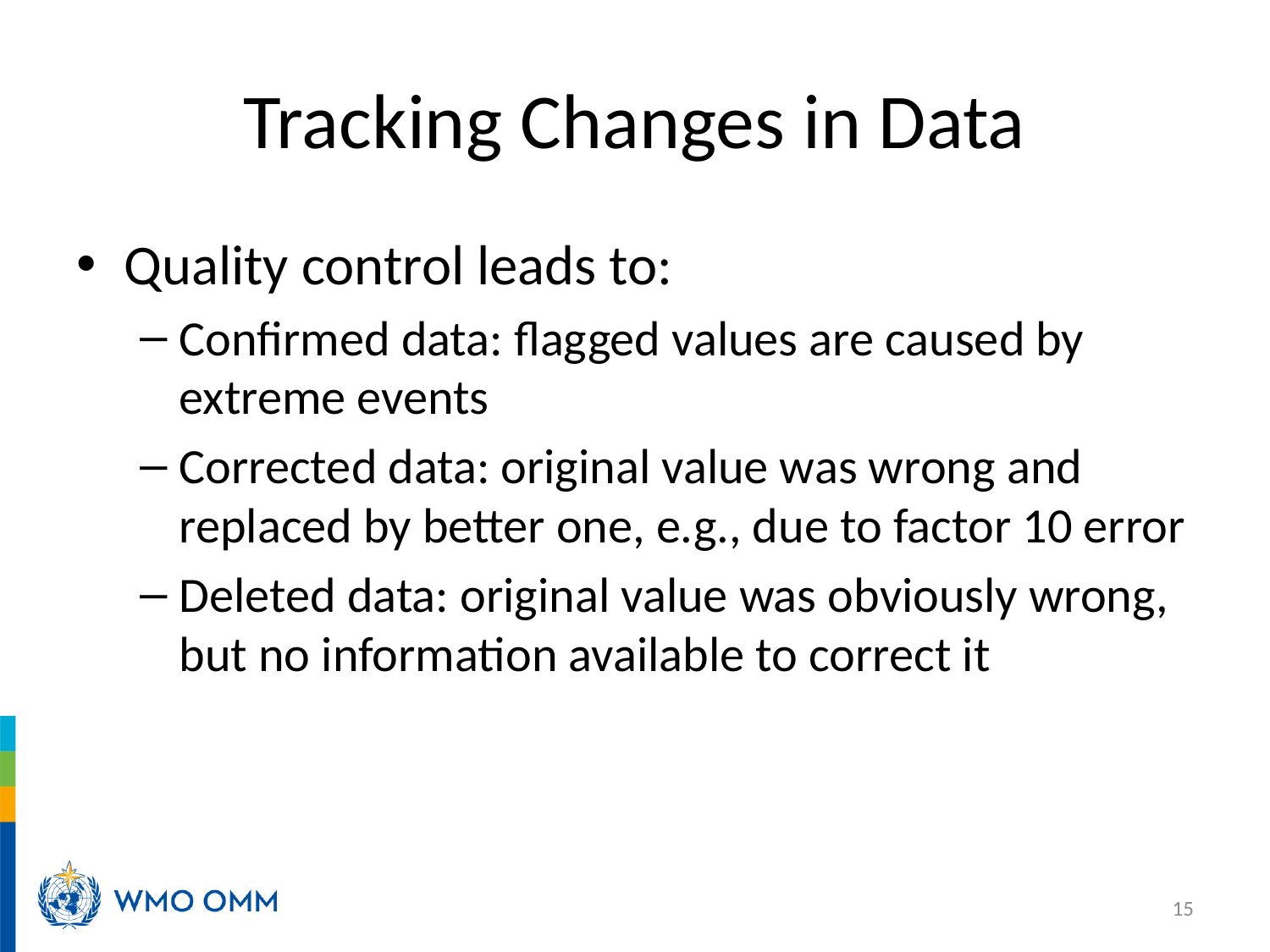

# Tracking Changes in Data
Quality control leads to:
Confirmed data: flagged values are caused by extreme events
Corrected data: original value was wrong and replaced by better one, e.g., due to factor 10 error
Deleted data: original value was obviously wrong, but no information available to correct it
15